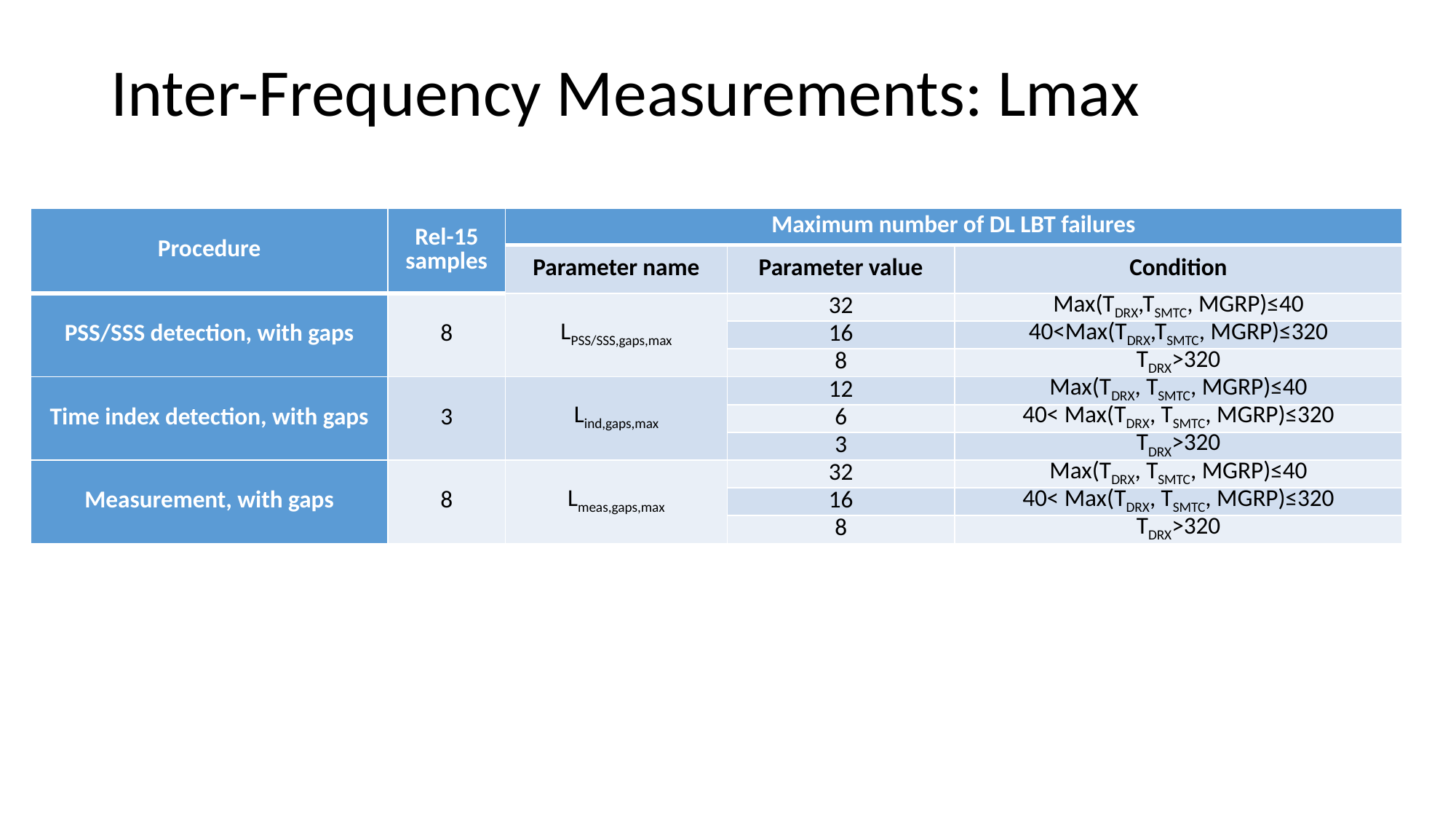

# Inter-Frequency Measurements: Lmax
| Procedure | Rel-15 samples | Maximum number of DL LBT failures |  |  |
| --- | --- | --- | --- | --- |
|  |  | Parameter name | Parameter value | Condition |
| PSS/SSS detection, with gaps | 8 | LPSS/SSS,gaps,max | 32 | Max(TDRX,TSMTC, MGRP)≤40 |
|  |  |  | 16 | 40<Max(TDRX,TSMTC, MGRP)≤320 |
|  |  |  | 8 | TDRX>320 |
| Time index detection, with gaps | 3 | Lind,gaps,max | 12 | Max(TDRX, TSMTC, MGRP)≤40 |
|  |  |  | 6 | 40< Max(TDRX, TSMTC, MGRP)≤320 |
|  |  |  | 3 | TDRX>320 |
| Measurement, with gaps | 8 | Lmeas,gaps,max | 32 | Max(TDRX, TSMTC, MGRP)≤40 |
|  |  |  | 16 | 40< Max(TDRX, TSMTC, MGRP)≤320 |
|  |  |  | 8 | TDRX>320 |